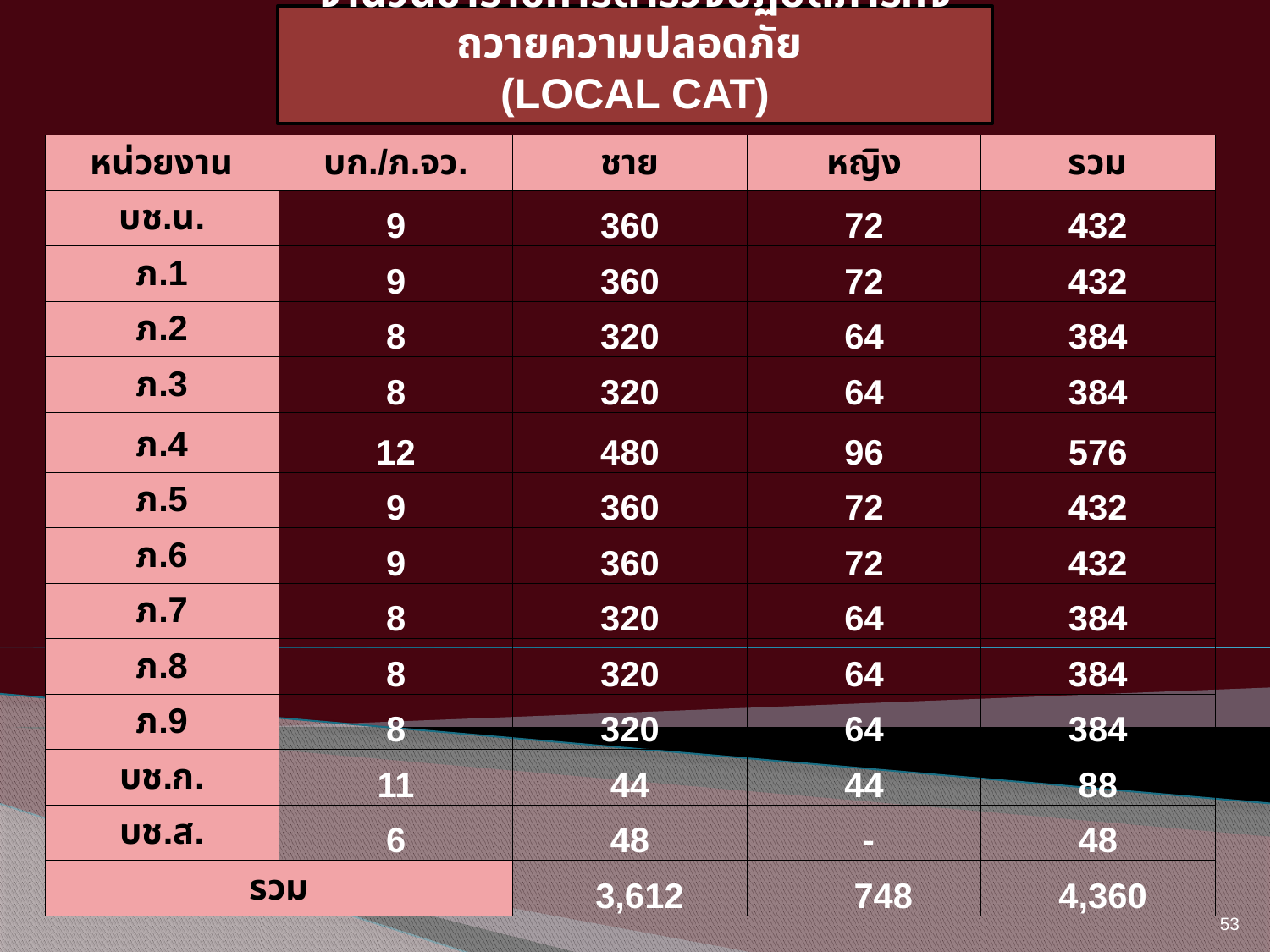

# จำนวนข้าราชการตำรวจปฏิบัติภารกิจถวายความปลอดภัย (LOCAL CAT)
|  |  |  |  |  |
| --- | --- | --- | --- | --- |
| หน่วยงาน | บก./ภ.จว. | ชาย | หญิง | รวม |
| บช.น. | 9 | 360 | 72 | 432 |
| ภ.1 | 9 | 360 | 72 | 432 |
| ภ.2 | 8 | 320 | 64 | 384 |
| ภ.3 | 8 | 320 | 64 | 384 |
| ภ.4 | 12 | 480 | 96 | 576 |
| ภ.5 | 9 | 360 | 72 | 432 |
| ภ.6 | 9 | 360 | 72 | 432 |
| ภ.7 | 8 | 320 | 64 | 384 |
| ภ.8 | 8 | 320 | 64 | 384 |
| ภ.9 | 8 | 320 | 64 | 384 |
| บช.ก. | 11 | 44 | 44 | 88 |
| บช.ส. | 6 | 48 | - | 48 |
| รวม |  | 3,612 | 748 | 4,360 |
53